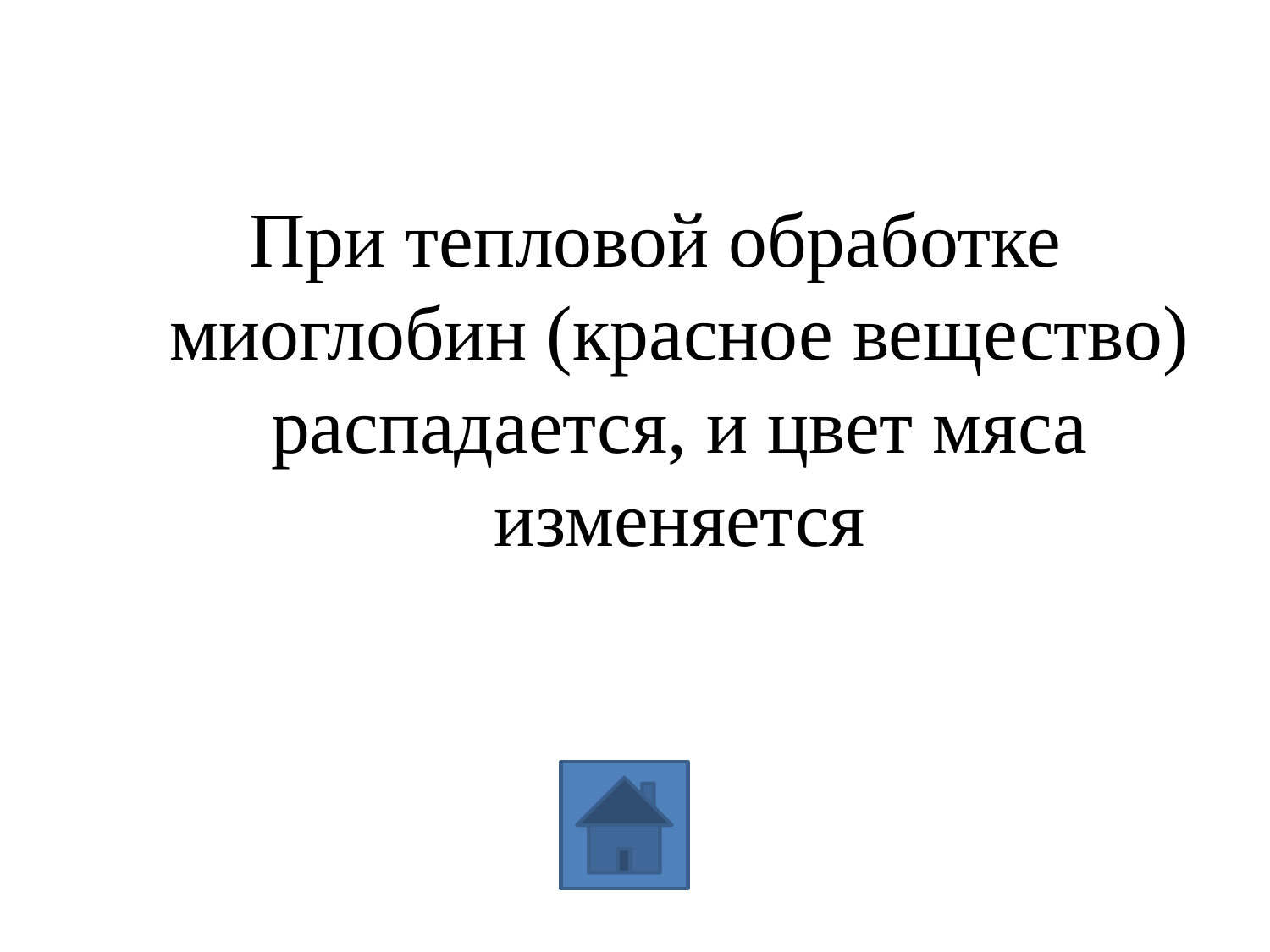

При тепловой обработке миоглобин (красное вещество) распадается, и цвет мяса изменяется